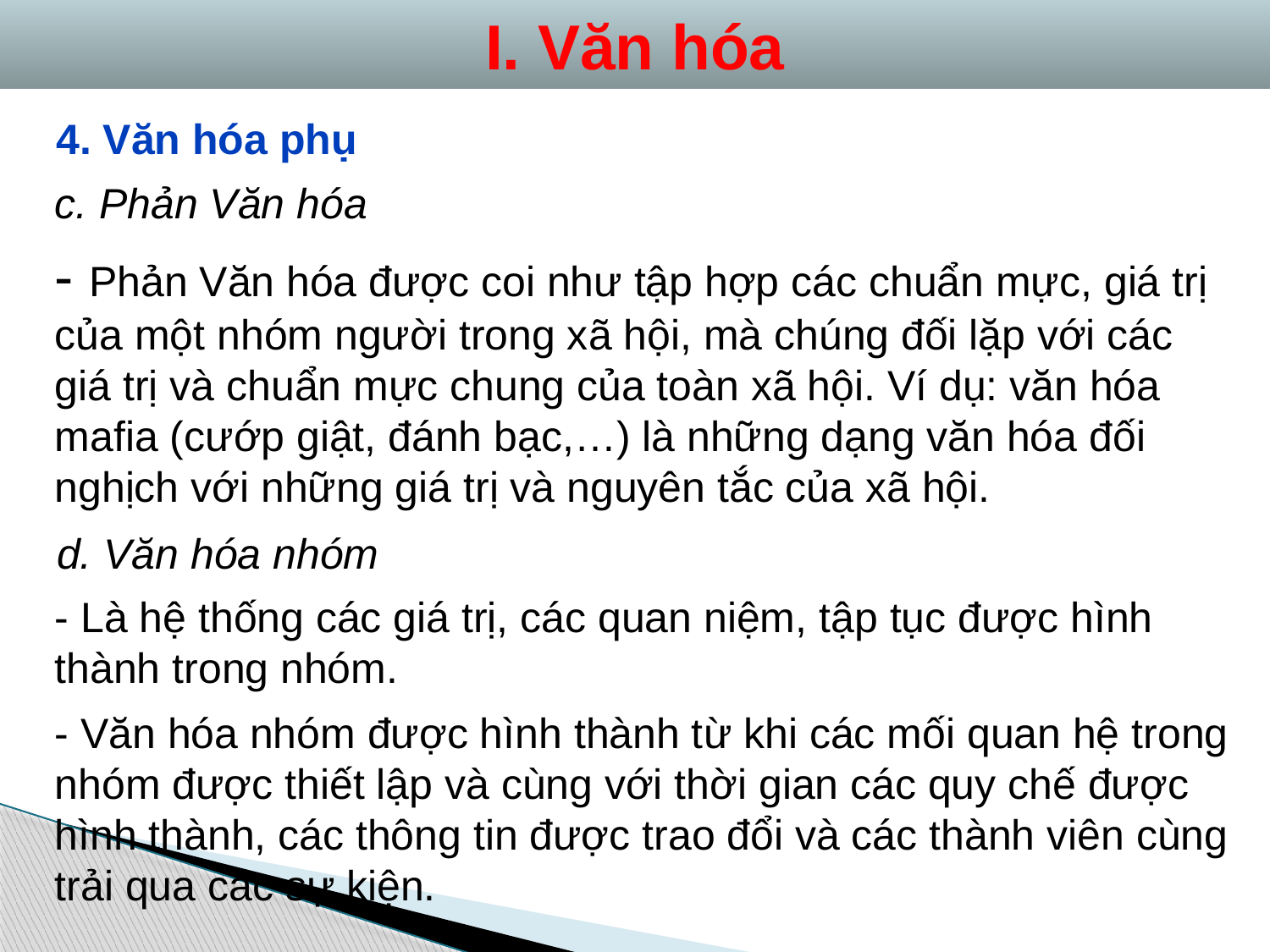

I. Văn hóa
4. Văn hóa phụ
c. Phản Văn hóa
- Phản Văn hóa được coi như tập hợp các chuẩn mực, giá trị của một nhóm người trong xã hội, mà chúng đối lặp với các giá trị và chuẩn mực chung của toàn xã hội. Ví dụ: văn hóa mafia (cướp giật, đánh bạc,…) là những dạng văn hóa đối nghịch với những giá trị và nguyên tắc của xã hội.
d. Văn hóa nhóm
- Là hệ thống các giá trị, các quan niệm, tập tục được hình thành trong nhóm.
- Văn hóa nhóm được hình thành từ khi các mối quan hệ trong nhóm được thiết lập và cùng với thời gian các quy chế được hình thành, các thông tin được trao đổi và các thành viên cùng trải qua các sự kiện.